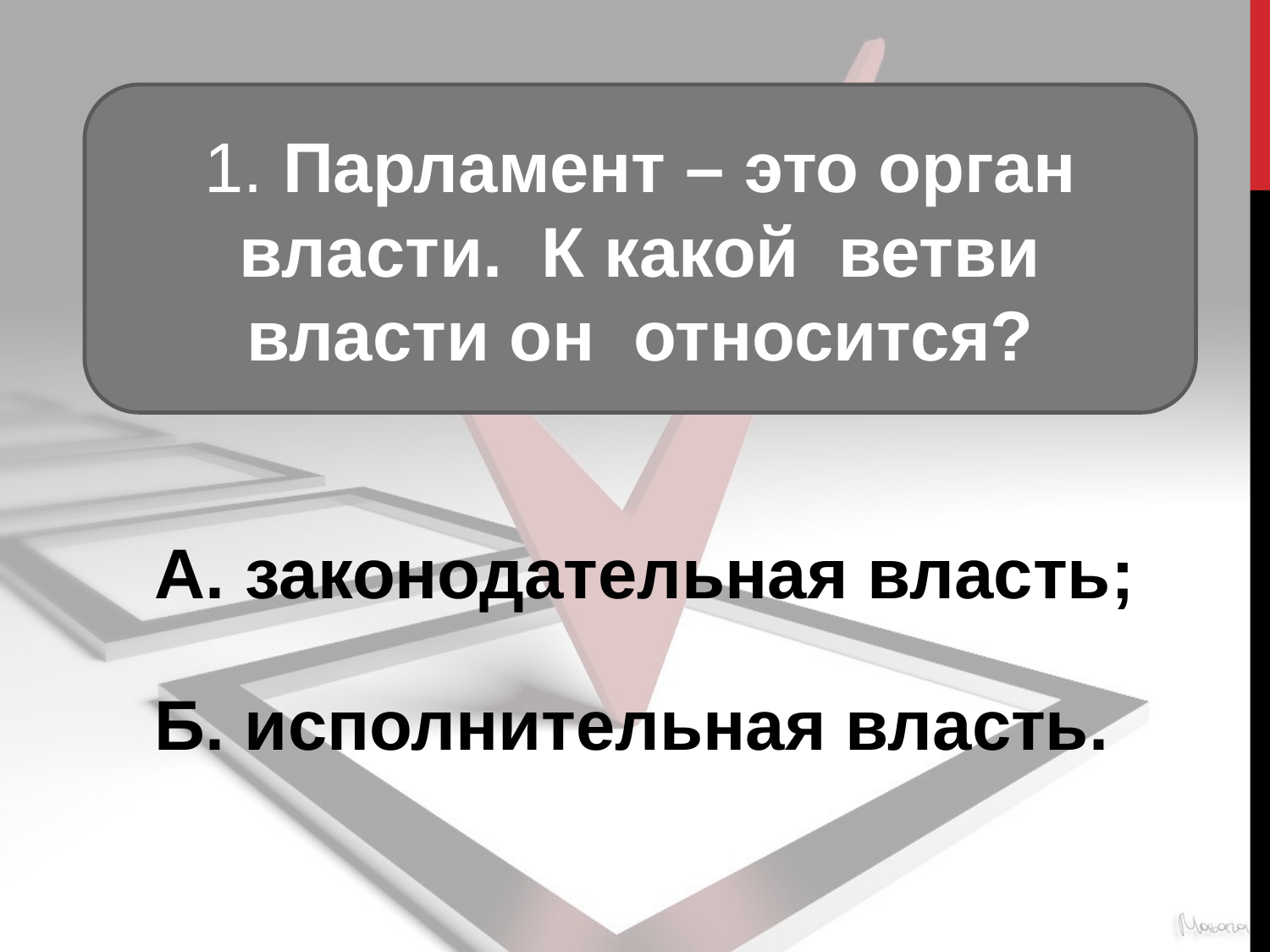

1. Парламент – это орган власти.  К какой  ветви власти он  относится?

    А. законодательная власть;
    Б. исполнительная власть.